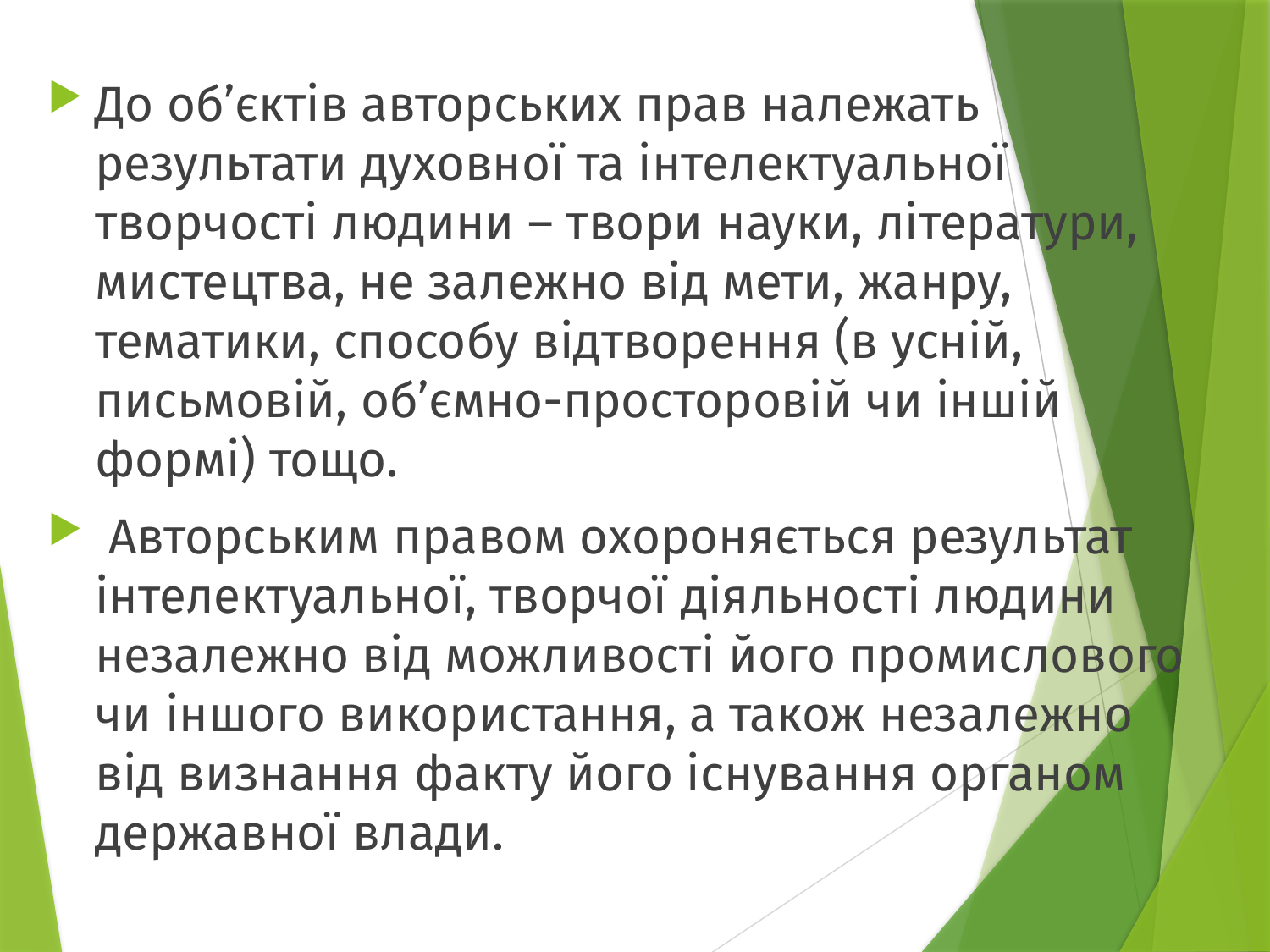

До об’єктів авторських прав належать результати духовної та інтелектуальної творчості людини – твори науки, літератури, мистецтва, не залежно від мети, жанру, тематики, способу відтворення (в усній, письмовій, об’ємно-просторовій чи іншій формі) тощо.
 Авторським правом охороняється результат інтелектуальної, творчої діяльності людини незалежно від можливості його промислового чи іншого використання, а також незалежно від визнання факту його існування органом державної влади.